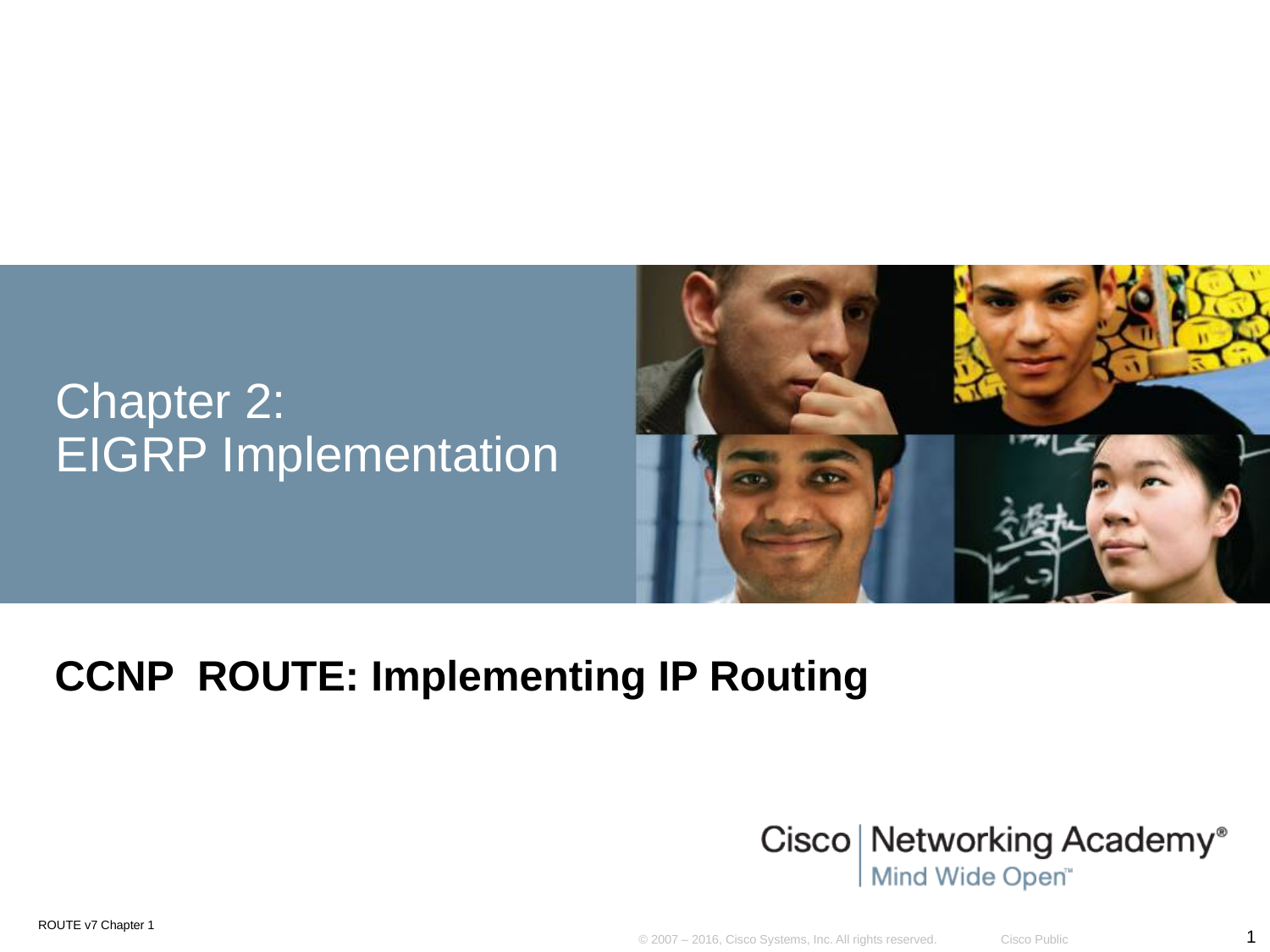

# Chapter 2: EIGRP Implementation
CCNP  ROUTE: Implementing IP Routing